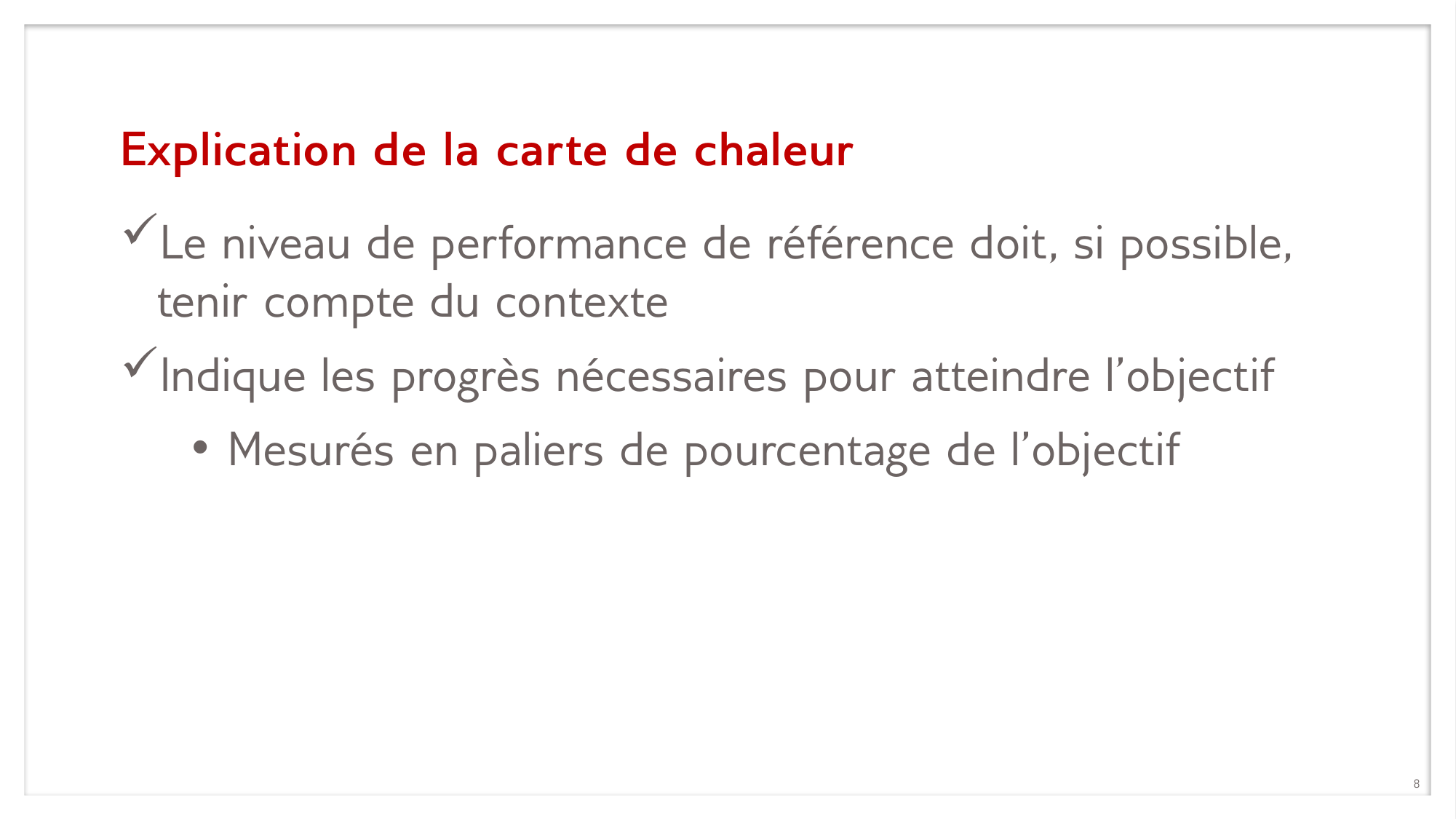

# Explication de la carte de chaleur
Le niveau de performance de référence doit, si possible, tenir compte du contexte
Indique les progrès nécessaires pour atteindre l’objectif
Mesurés en paliers de pourcentage de l’objectif
8